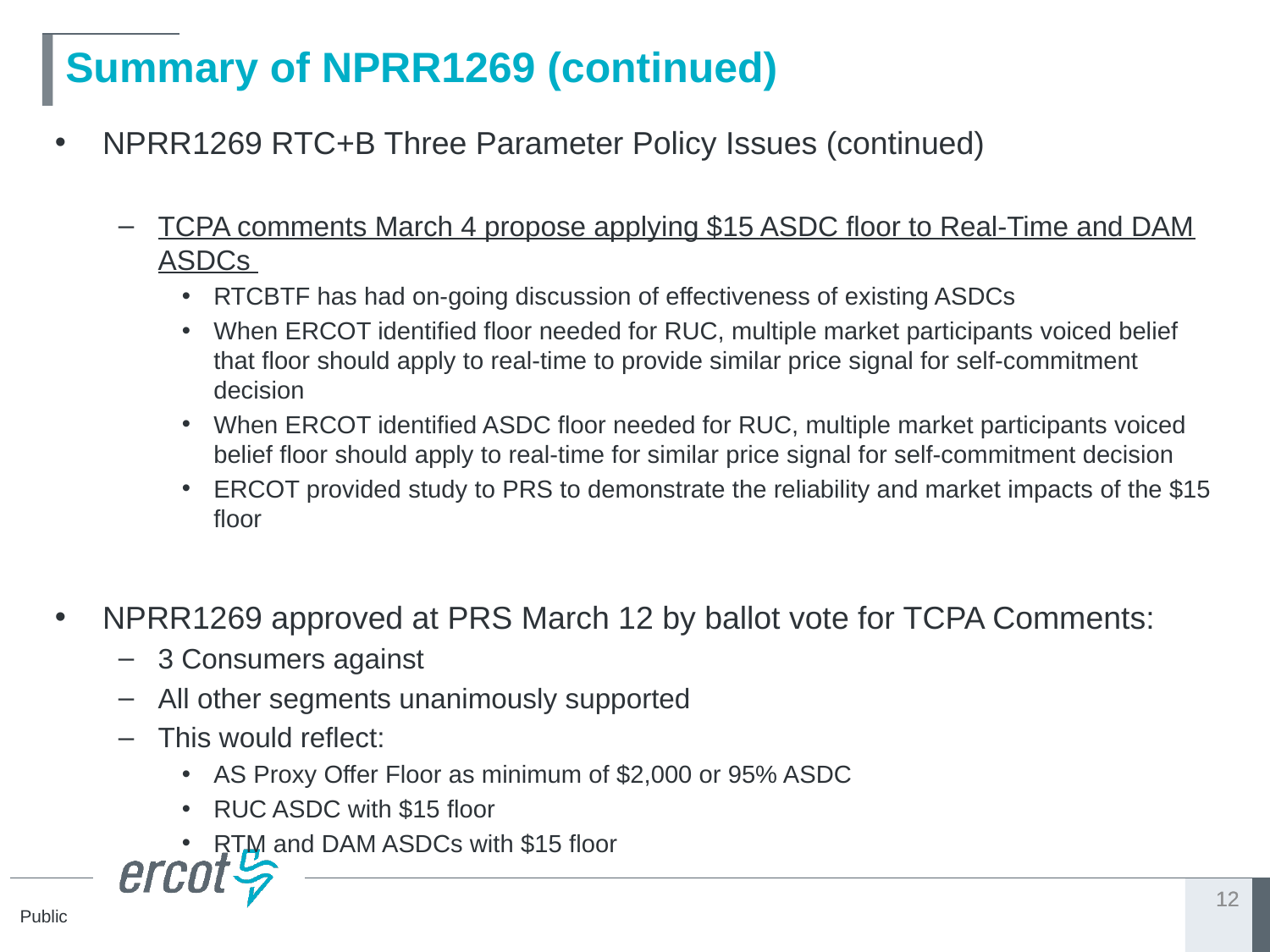

# Summary of NPRR1269 (continued)
NPRR1269 RTC+B Three Parameter Policy Issues (continued)

TCPA comments March 4 propose applying $15 ASDC floor to Real-Time and DAM ASDCs
RTCBTF has had on-going discussion of effectiveness of existing ASDCs
When ERCOT identified floor needed for RUC, multiple market participants voiced belief that floor should apply to real-time to provide similar price signal for self-commitment decision
When ERCOT identified ASDC floor needed for RUC, multiple market participants voiced belief floor should apply to real-time for similar price signal for self-commitment decision
ERCOT provided study to PRS to demonstrate the reliability and market impacts of the $15 floor

NPRR1269 approved at PRS March 12 by ballot vote for TCPA Comments:
3 Consumers against
All other segments unanimously supported
This would reflect:
AS Proxy Offer Floor as minimum of $2,000 or 95% ASDC
RUC ASDC with $15 floor
RTM and DAM ASDCs with $15 floor
12